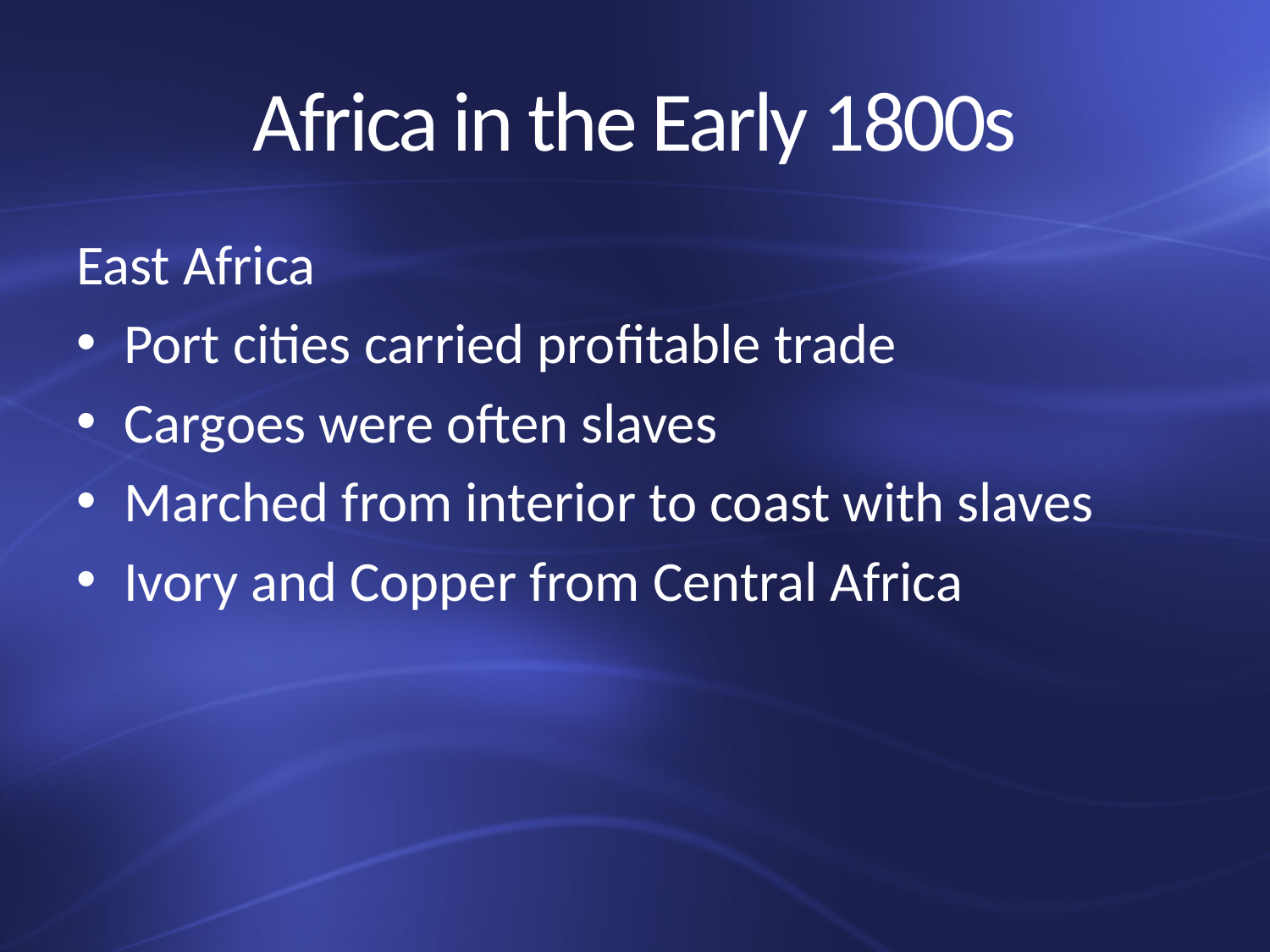

# Africa in the Early 1800s
East Africa
Port cities carried profitable trade
Cargoes were often slaves
Marched from interior to coast with slaves
Ivory and Copper from Central Africa